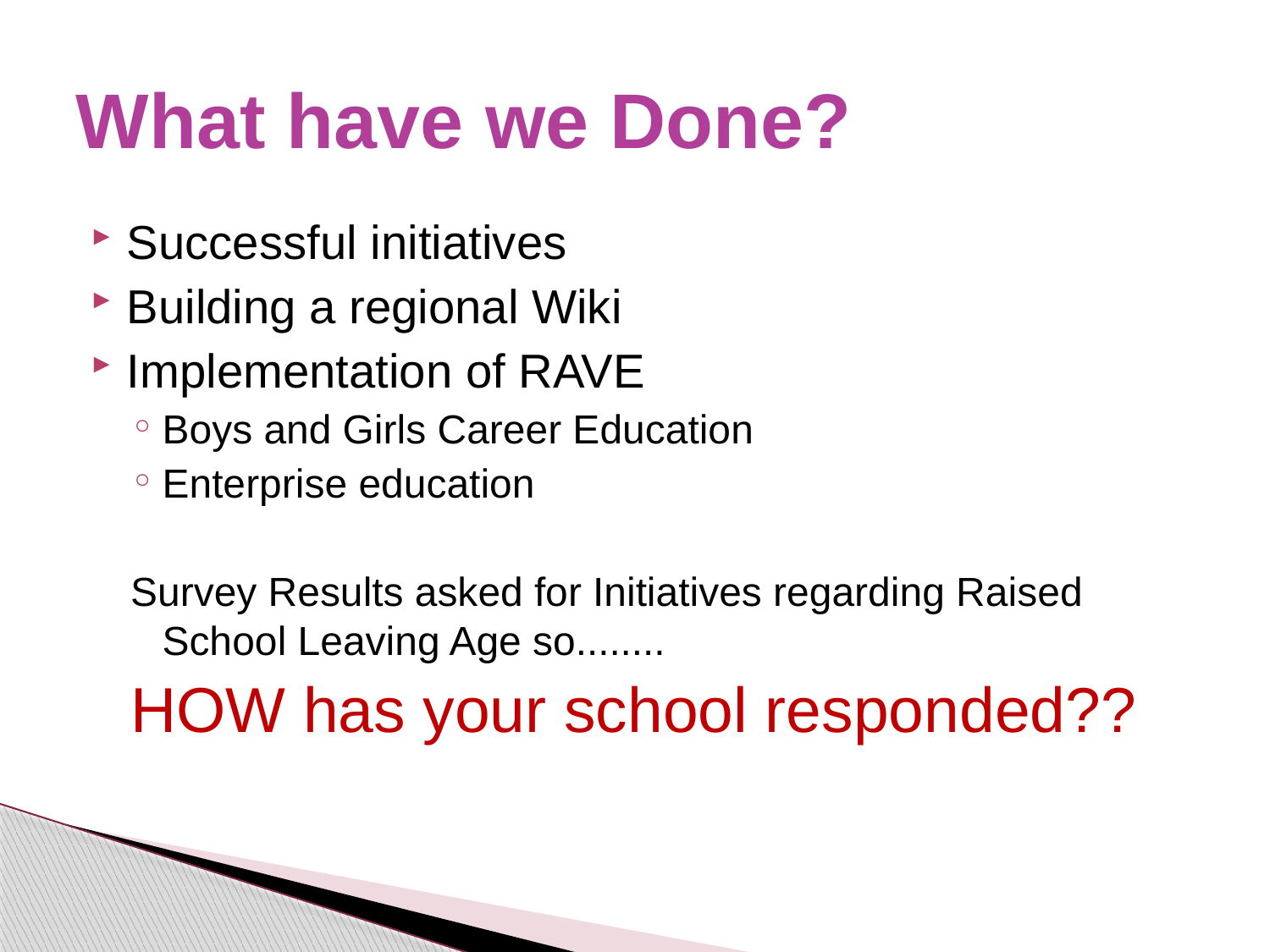

# What have we Done?
Successful initiatives
Building a regional Wiki
Implementation of RAVE
Boys and Girls Career Education
Enterprise education

Survey Results asked for Initiatives regarding Raised School Leaving Age so........
HOW has your school responded??